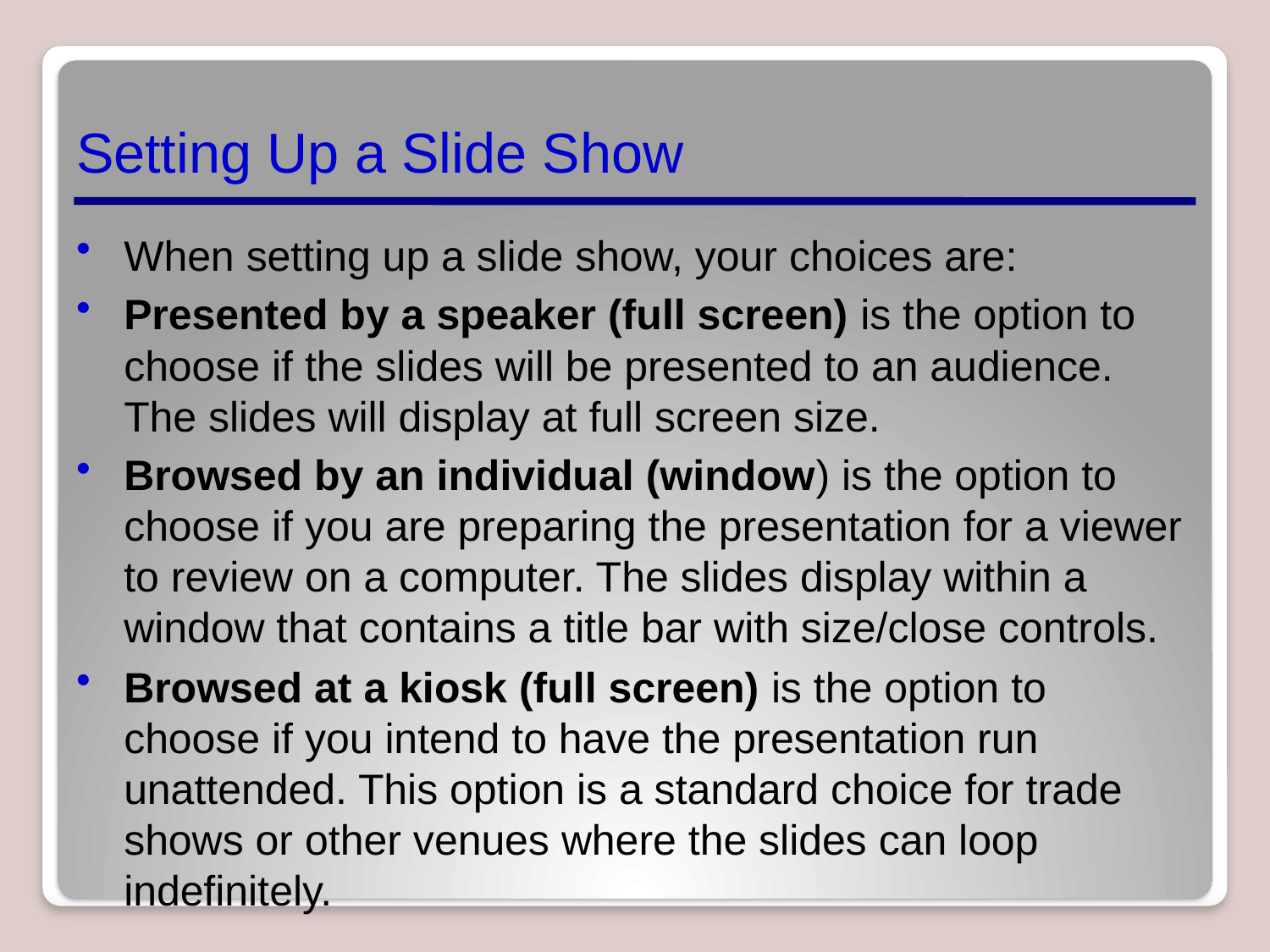

# Setting Up a Slide Show
When setting up a slide show, your choices are:
Presented by a speaker (full screen) is the option to choose if the slides will be presented to an audience. The slides will display at full screen size.
Browsed by an individual (window) is the option to choose if you are preparing the presentation for a viewer to review on a computer. The slides display within a window that contains a title bar with size/close controls.
Browsed at a kiosk (full screen) is the option to choose if you intend to have the presentation run unattended. This option is a standard choice for trade shows or other venues where the slides can loop indefinitely.